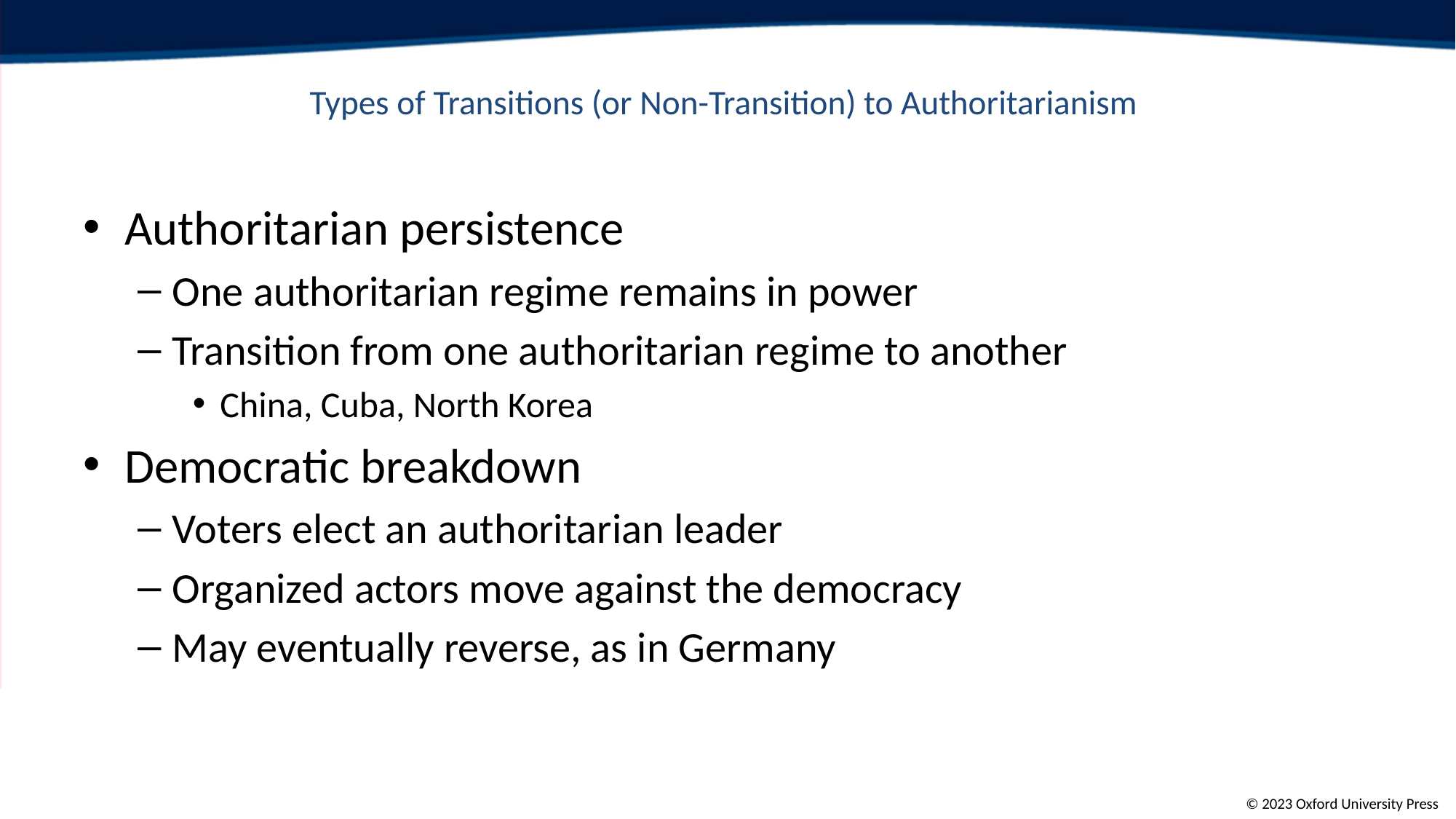

# Types of Transitions (or Non-Transition) to Authoritarianism
Authoritarian persistence
One authoritarian regime remains in power
Transition from one authoritarian regime to another
China, Cuba, North Korea
Democratic breakdown
Voters elect an authoritarian leader
Organized actors move against the democracy
May eventually reverse, as in Germany